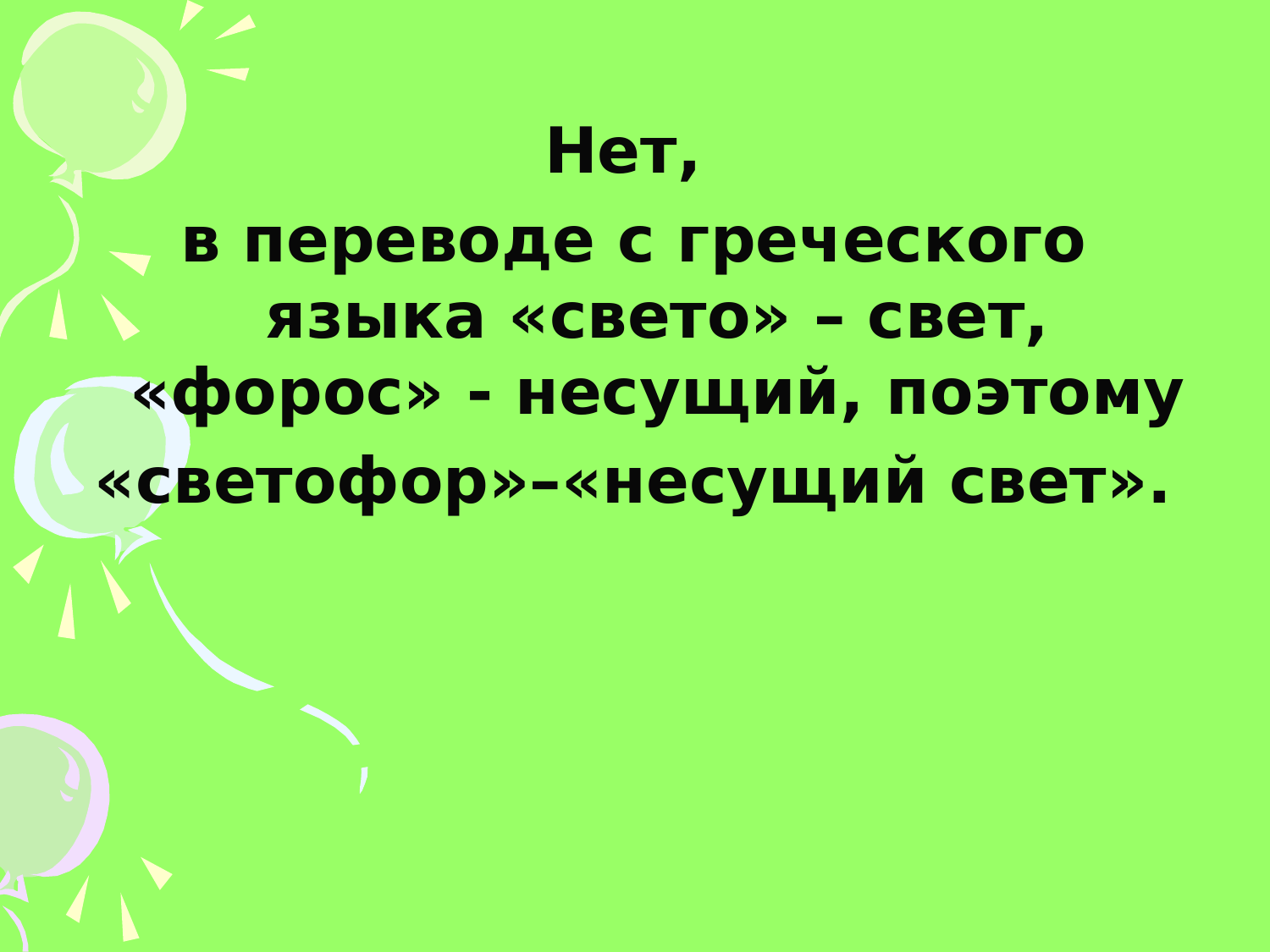

# Нет,
в переводе с греческого языка «свето» – свет, «форос» - несущий, поэтому
«светофор»–«несущий свет».